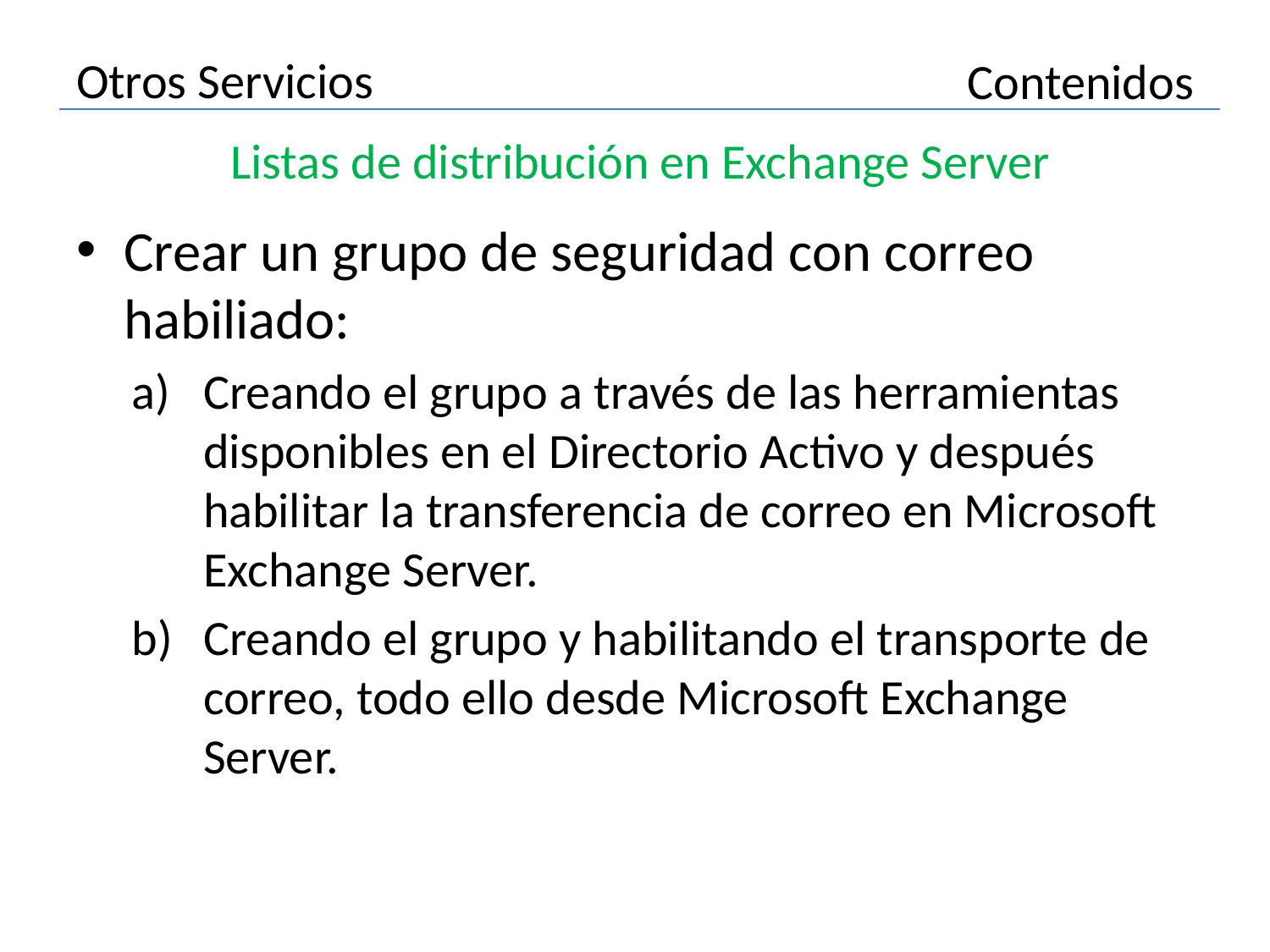

# Otros Servicios
Contenidos
Listas de distribución en Exchange Server
Crear un grupo de seguridad con correo habiliado:
Creando el grupo a través de las herramientas disponibles en el Directorio Activo y después habilitar la transferencia de correo en Microsoft Exchange Server.
Creando el grupo y habilitando el transporte de correo, todo ello desde Microsoft Exchange Server.